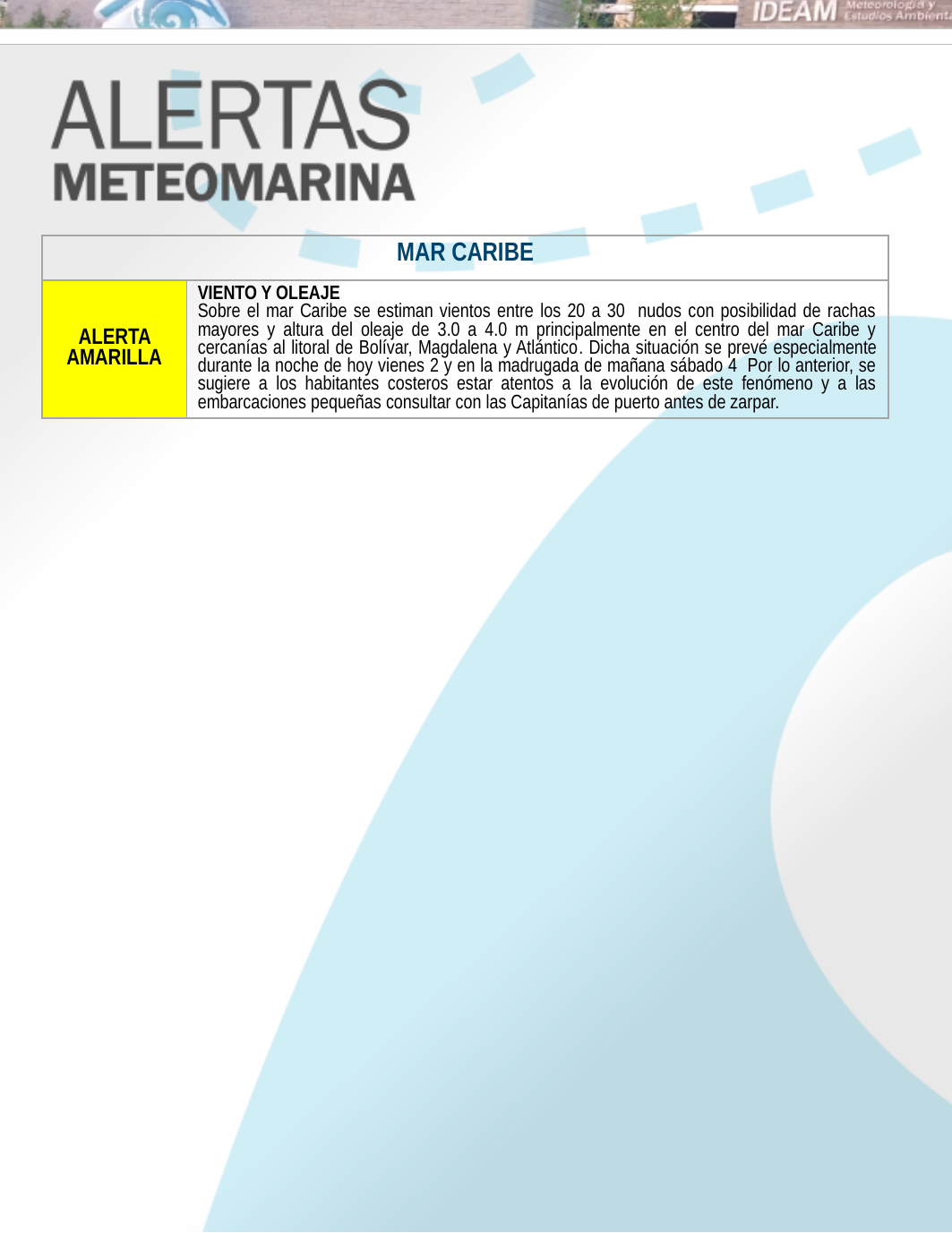

| MAR CARIBE |  |
| --- | --- |
| ALERTA AMARILLA | VIENTO Y OLEAJE Sobre el mar Caribe se estiman vientos entre los 20 a 30 nudos con posibilidad de rachas mayores y altura del oleaje de 3.0 a 4.0 m principalmente en el centro del mar Caribe y cercanías al litoral de Bolívar, Magdalena y Atlántico. Dicha situación se prevé especialmente durante la noche de hoy vienes 2 y en la madrugada de mañana sábado 4 Por lo anterior, se sugiere a los habitantes costeros estar atentos a la evolución de este fenómeno y a las embarcaciones pequeñas consultar con las Capitanías de puerto antes de zarpar. |